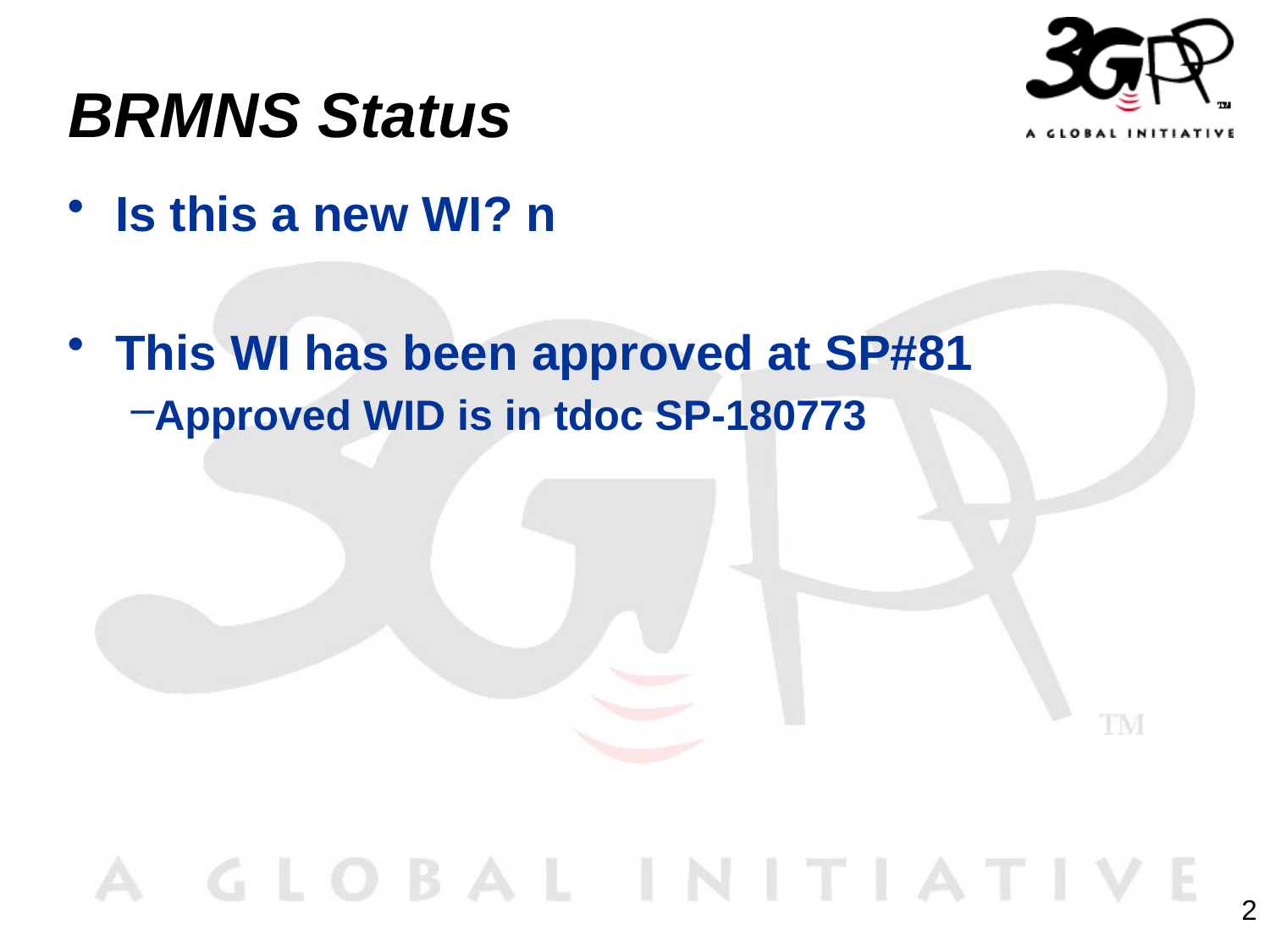

# BRMNS Status
Is this a new WI? n

This WI has been approved at SP#81
Approved WID is in tdoc SP-180773
2